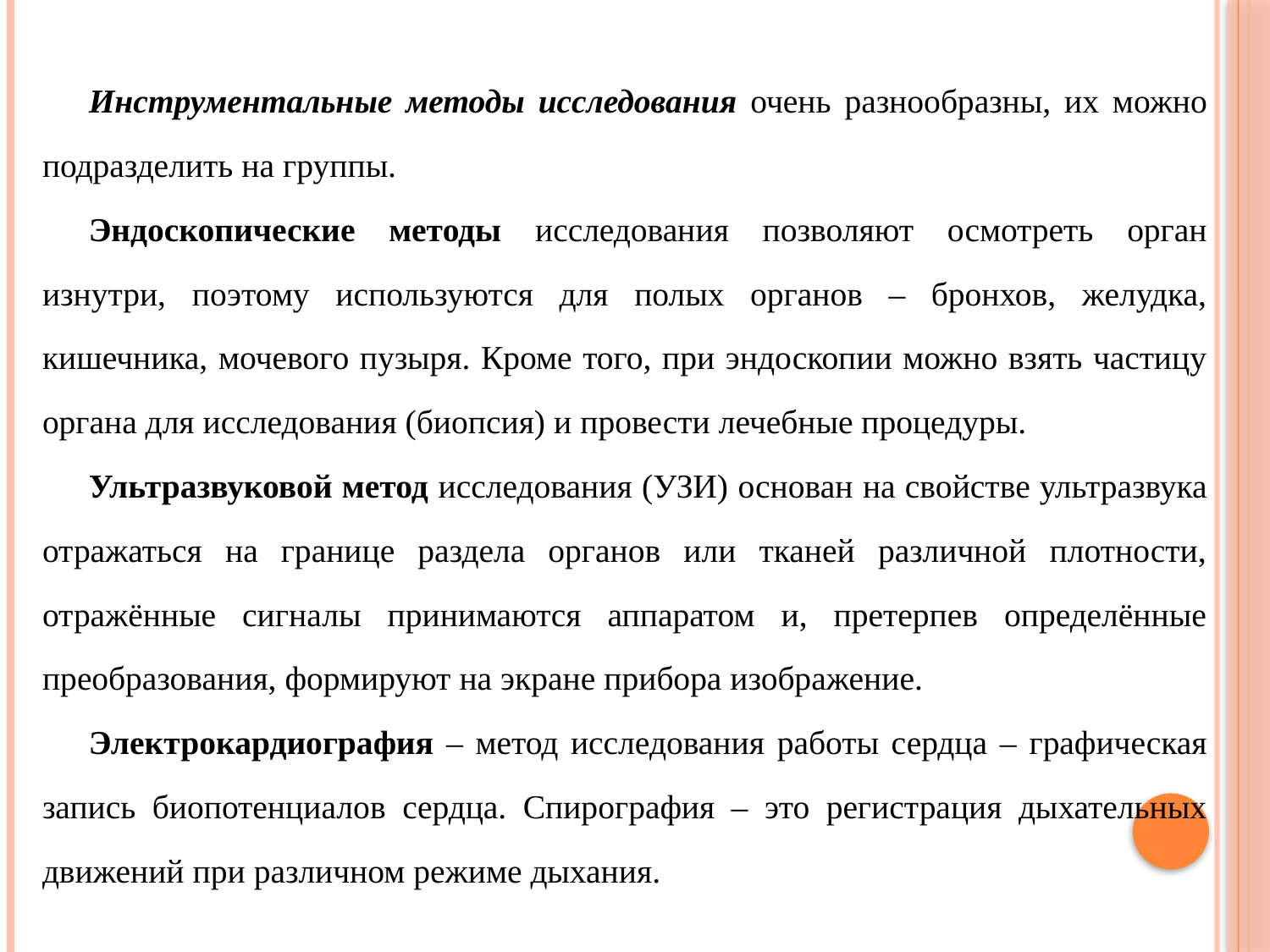

Инструментальные методы исследования очень разнообразны, их можно подразделить на группы.
Эндоскопические методы исследования позволяют осмотреть орган изнутри, поэтому используются для полых органов – бронхов, желудка, кишечника, мочевого пузыря. Кроме того, при эндоскопии можно взять частицу органа для исследования (биопсия) и провести лечебные процедуры.
Ультразвуковой метод исследования (УЗИ) основан на свойстве ультразвука отражаться на границе раздела органов или тканей различной плотности, отражённые сигналы принимаются аппаратом и, претерпев определённые преобразования, формируют на экране прибора изображение.
Электрокардиография – метод исследования работы сердца – графическая запись биопотенциалов сердца. Спирография – это регистрация дыхательных движений при различном режиме дыхания.